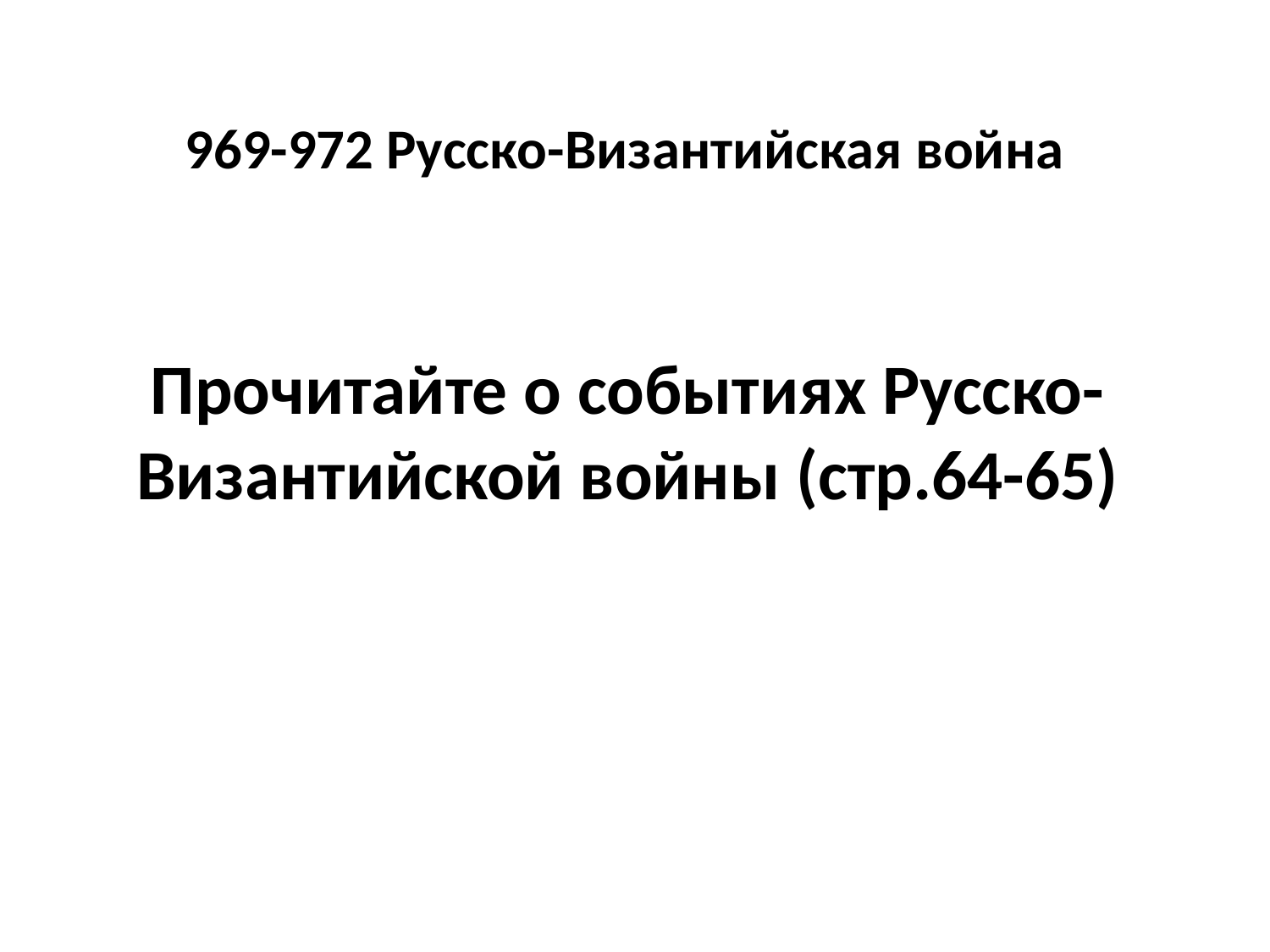

969-972 Русско-Византийская война
Прочитайте о событиях Русско-Византийской войны (стр.64-65)